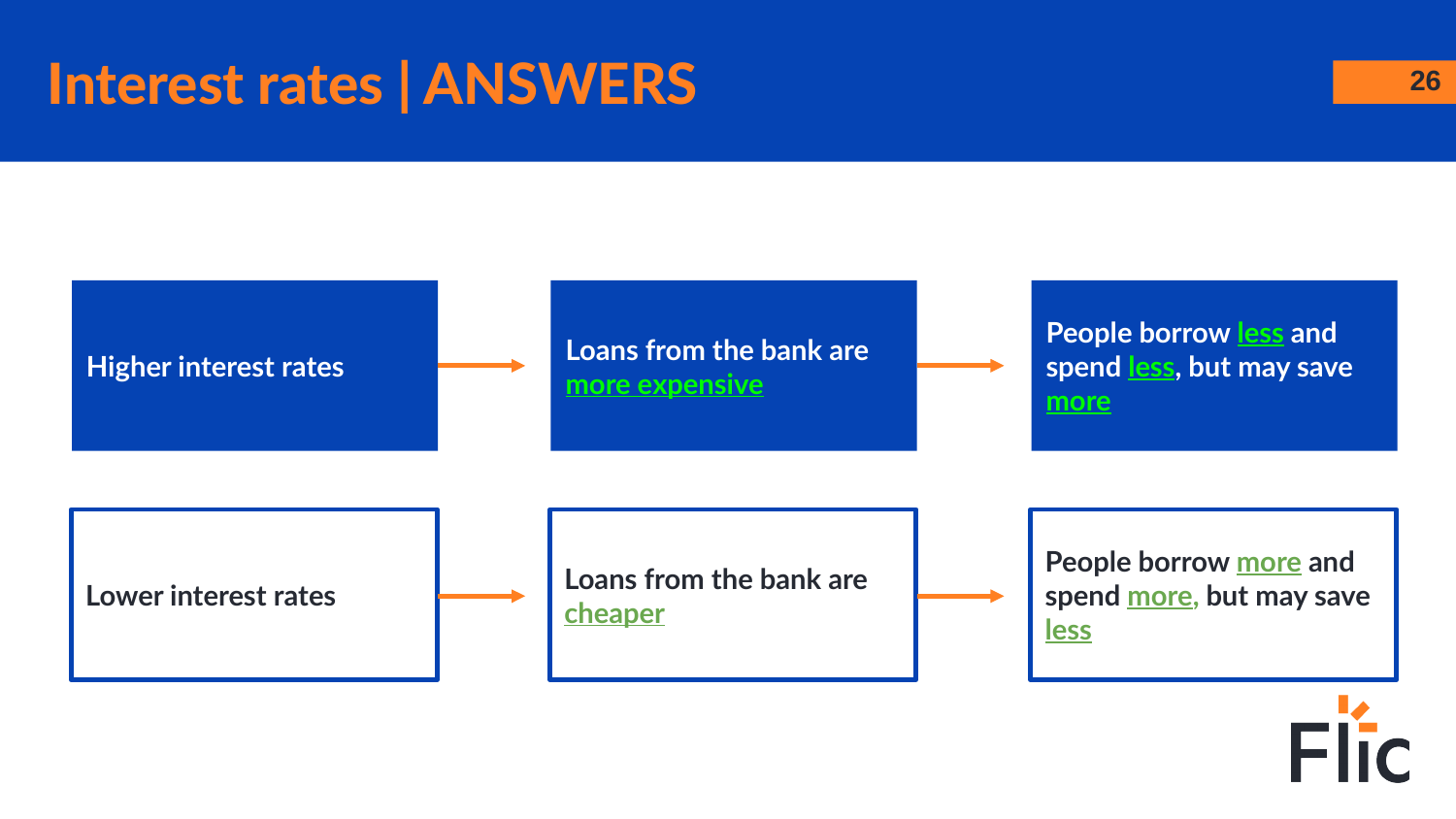

Interest rates | ANSWERS
26
Higher interest rates
Loans from the bank are more expensive
People borrow less and spend less, but may save more
Lower interest rates
Loans from the bank are cheaper
People borrow more and spend more, but may save less